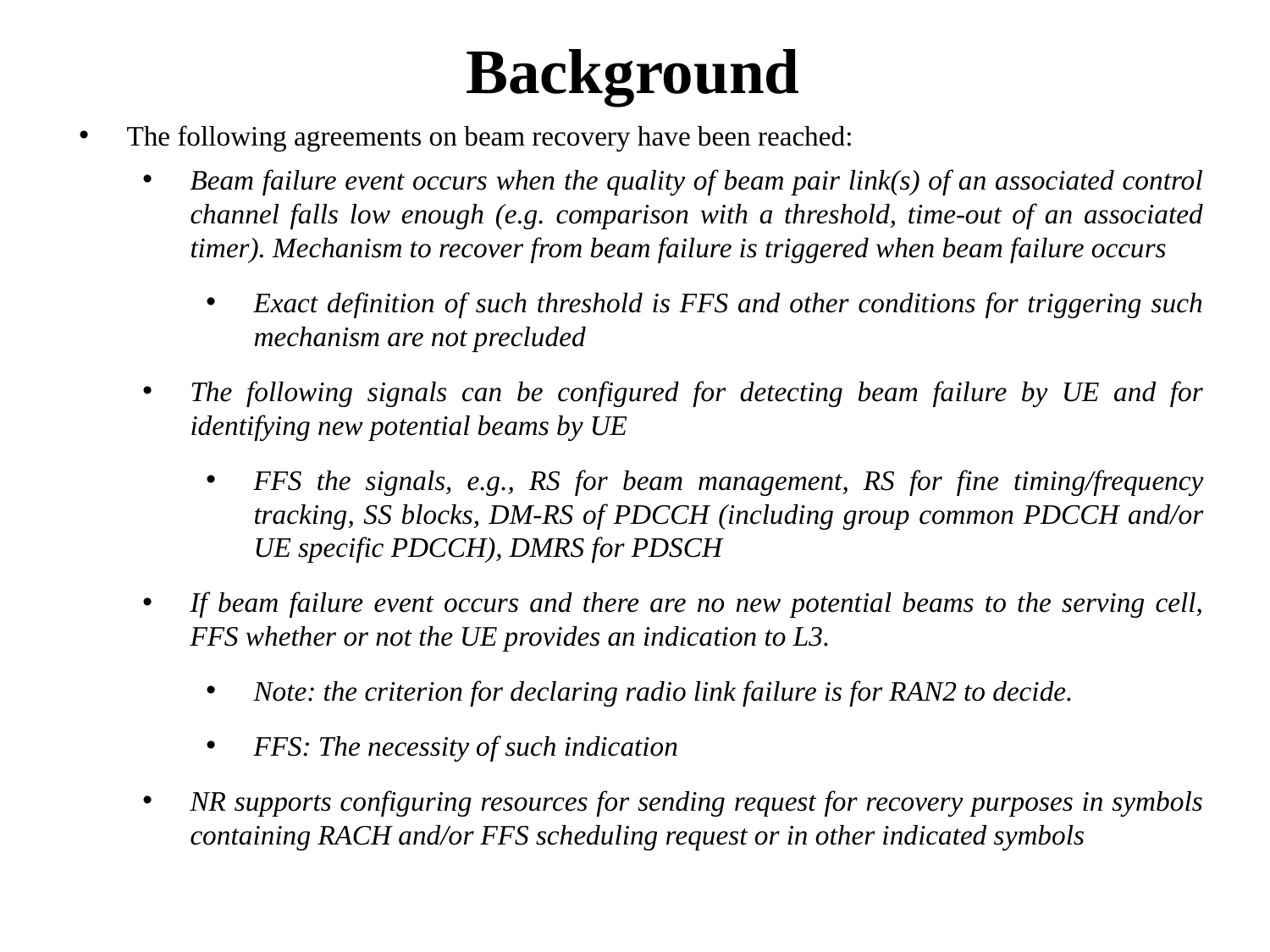

# Background
The following agreements on beam recovery have been reached:
Beam failure event occurs when the quality of beam pair link(s) of an associated control channel falls low enough (e.g. comparison with a threshold, time-out of an associated timer). Mechanism to recover from beam failure is triggered when beam failure occurs
Exact definition of such threshold is FFS and other conditions for triggering such mechanism are not precluded
The following signals can be configured for detecting beam failure by UE and for identifying new potential beams by UE
FFS the signals, e.g., RS for beam management, RS for fine timing/frequency tracking, SS blocks, DM-RS of PDCCH (including group common PDCCH and/or UE specific PDCCH), DMRS for PDSCH
If beam failure event occurs and there are no new potential beams to the serving cell, FFS whether or not the UE provides an indication to L3.
Note: the criterion for declaring radio link failure is for RAN2 to decide.
FFS: The necessity of such indication
NR supports configuring resources for sending request for recovery purposes in symbols containing RACH and/or FFS scheduling request or in other indicated symbols